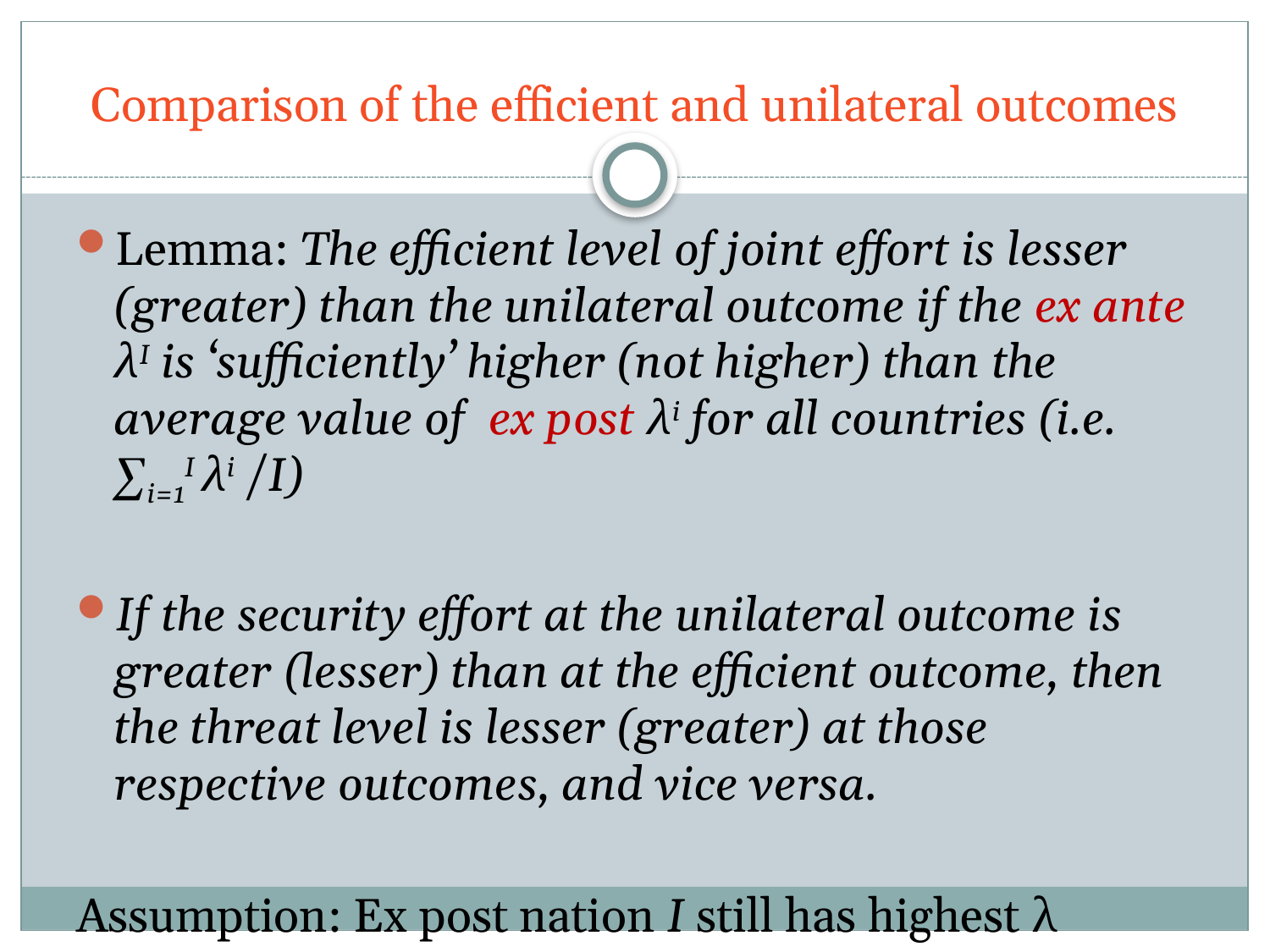

# Comparison of the efficient and unilateral outcomes
Lemma: The efficient level of joint effort is lesser (greater) than the unilateral outcome if the ex ante λI is ‘sufficiently’ higher (not higher) than the average value of  ex post λi for all countries (i.e. ∑i=1I λi /I)

If the security effort at the unilateral outcome is greater (lesser) than at the efficient outcome, then the threat level is lesser (greater) at those respective outcomes, and vice versa.

Assumption: Ex post nation I still has highest λ